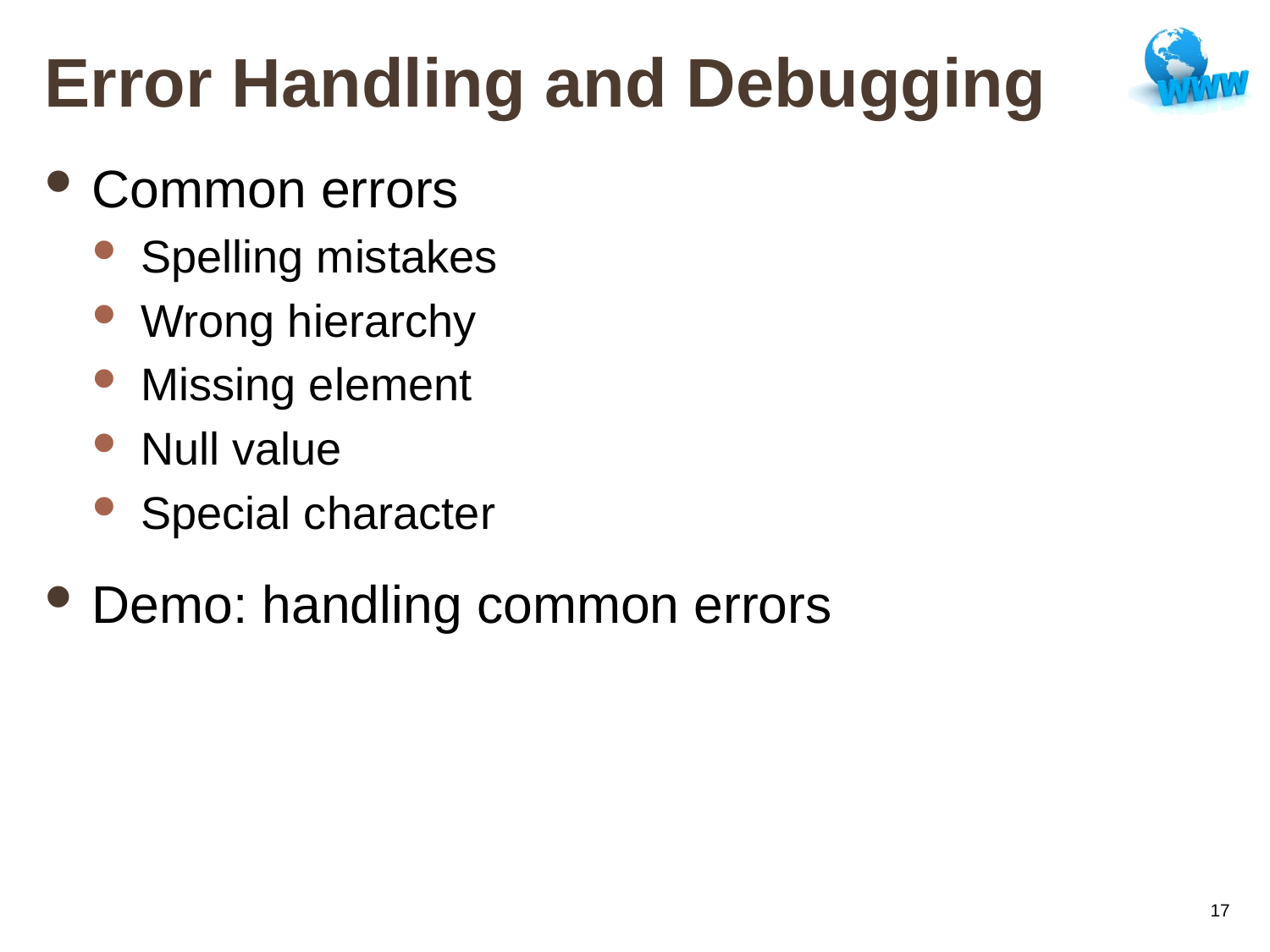

# Error Handling and Debugging
Common errors
Spelling mistakes
Wrong hierarchy
Missing element
Null value
Special character
Demo: handling common errors
17